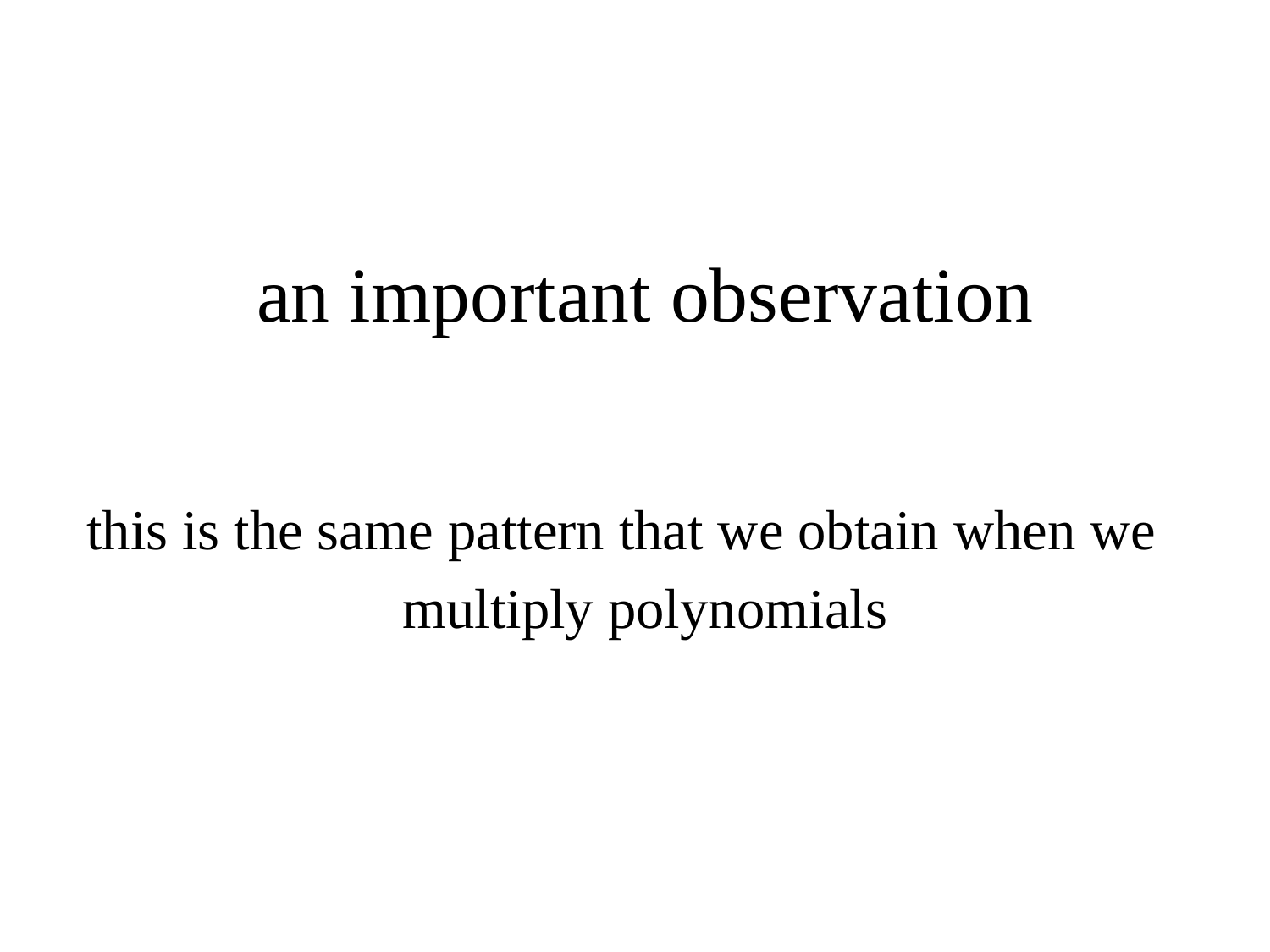

# an important observation
this is the same pattern that we obtain when we
multiply polynomials